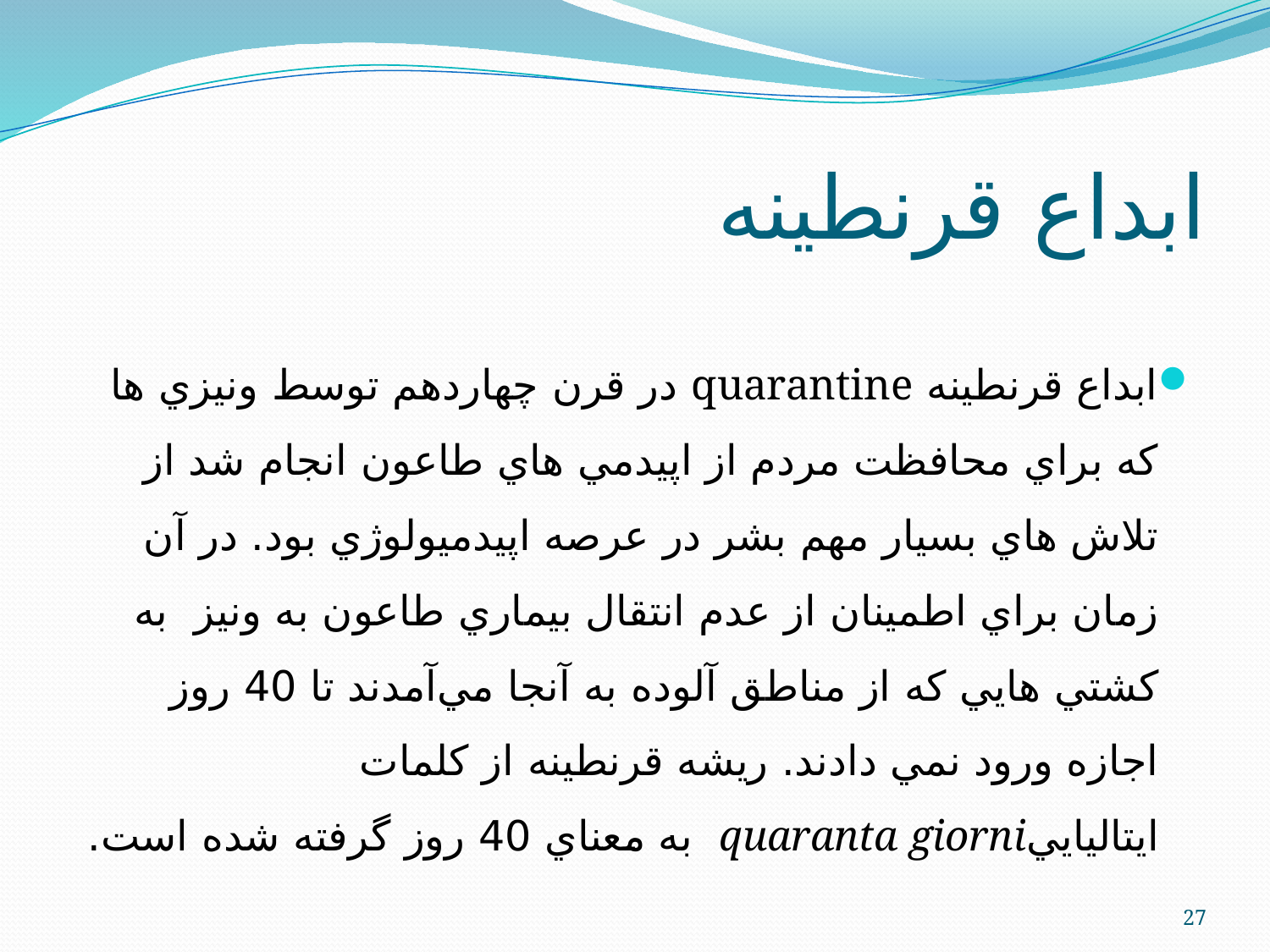

# ابداع قرنطینه

ابداع قرنطينه quarantine در قرن چهاردهم توسط ونيزي ها كه براي محافظت مردم از اپيدمي هاي طاعون انجام شد از تلاش هاي بسيار مهم بشر در عرصه اپيدميولوژي بود. در آن زمان براي اطمينان از عدم انتقال بيماري طاعون به ونيز  به كشتي هايي كه از مناطق آلوده به آنجا مي‌آمدند تا 40 روز اجازه ورود نمي دادند. ريشه قرنطينه از كلمات ايتالياييquaranta giorni  به معناي 40 روز گرفته شده است.
27